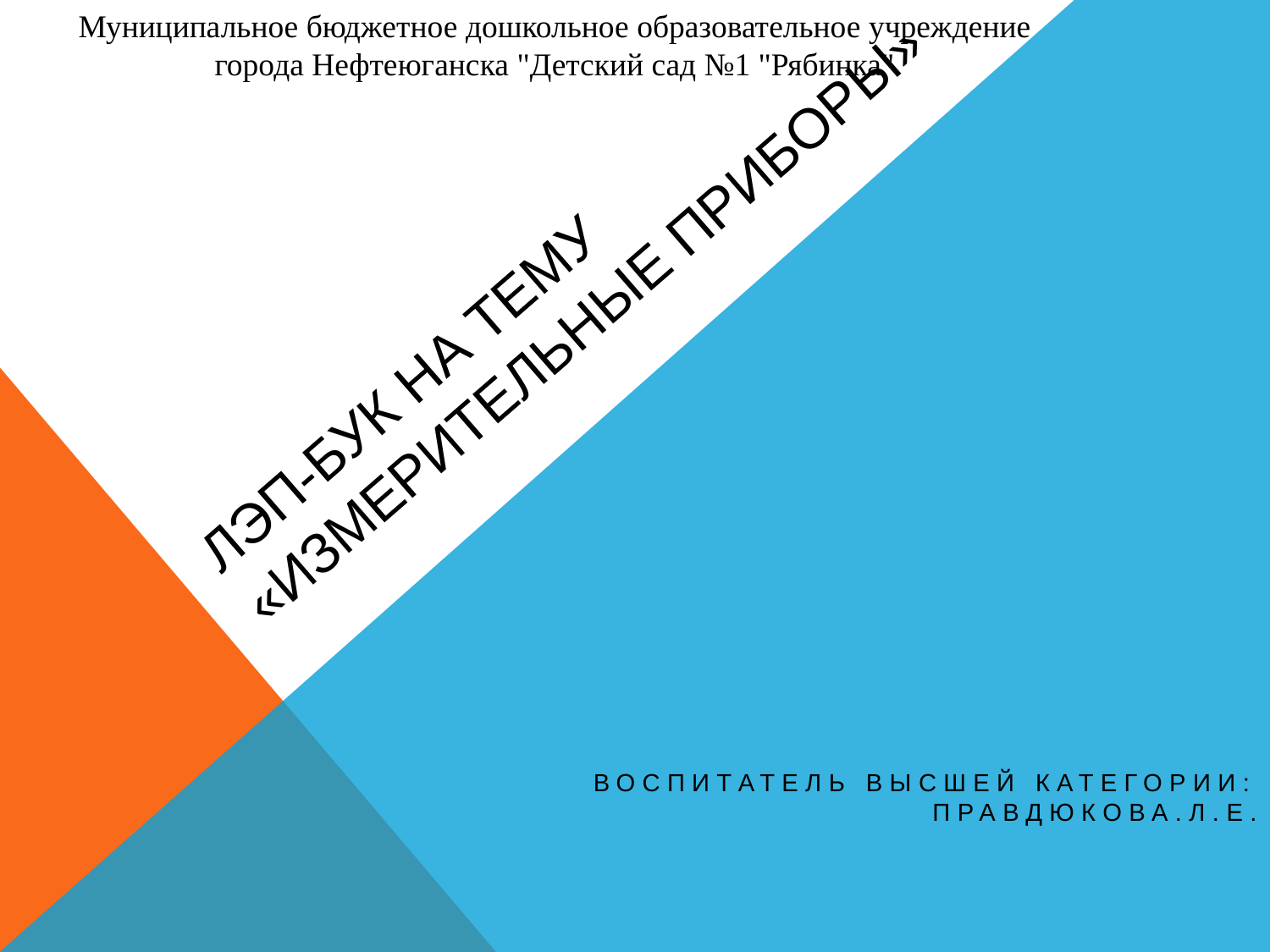

Муниципальное бюджетное дошкольное образовательное учреждение
 города Нефтеюганска "Детский сад №1 "Рябинка"
# Лэп-бук на тему «Измерительные приборы»
Воспитатель высшей категории: Правдюкова.Л.Е.